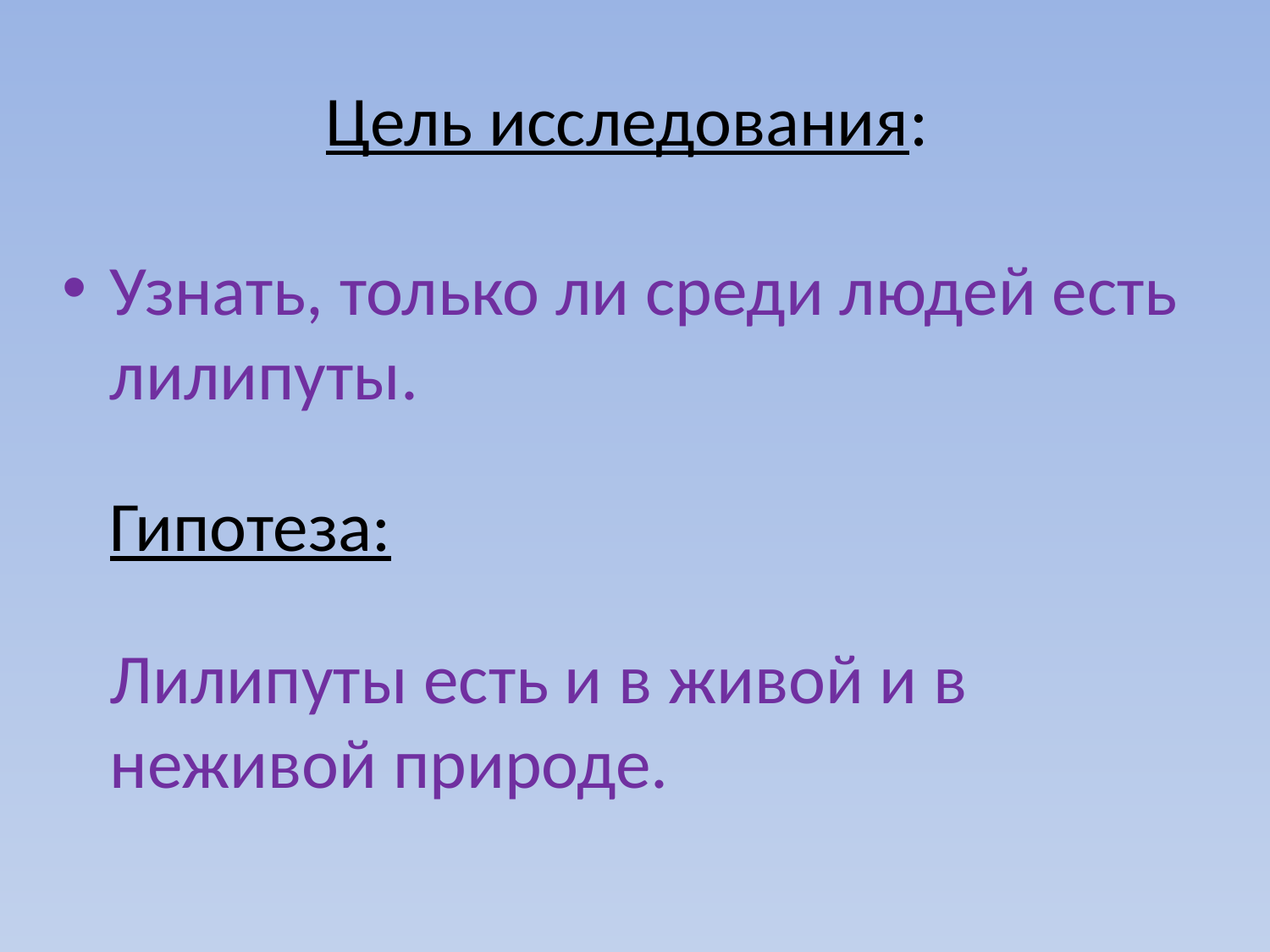

# Цель исследования:
Узнать, только ли среди людей есть лилипуты.
Гипотеза:
Лилипуты есть и в живой и в неживой природе.